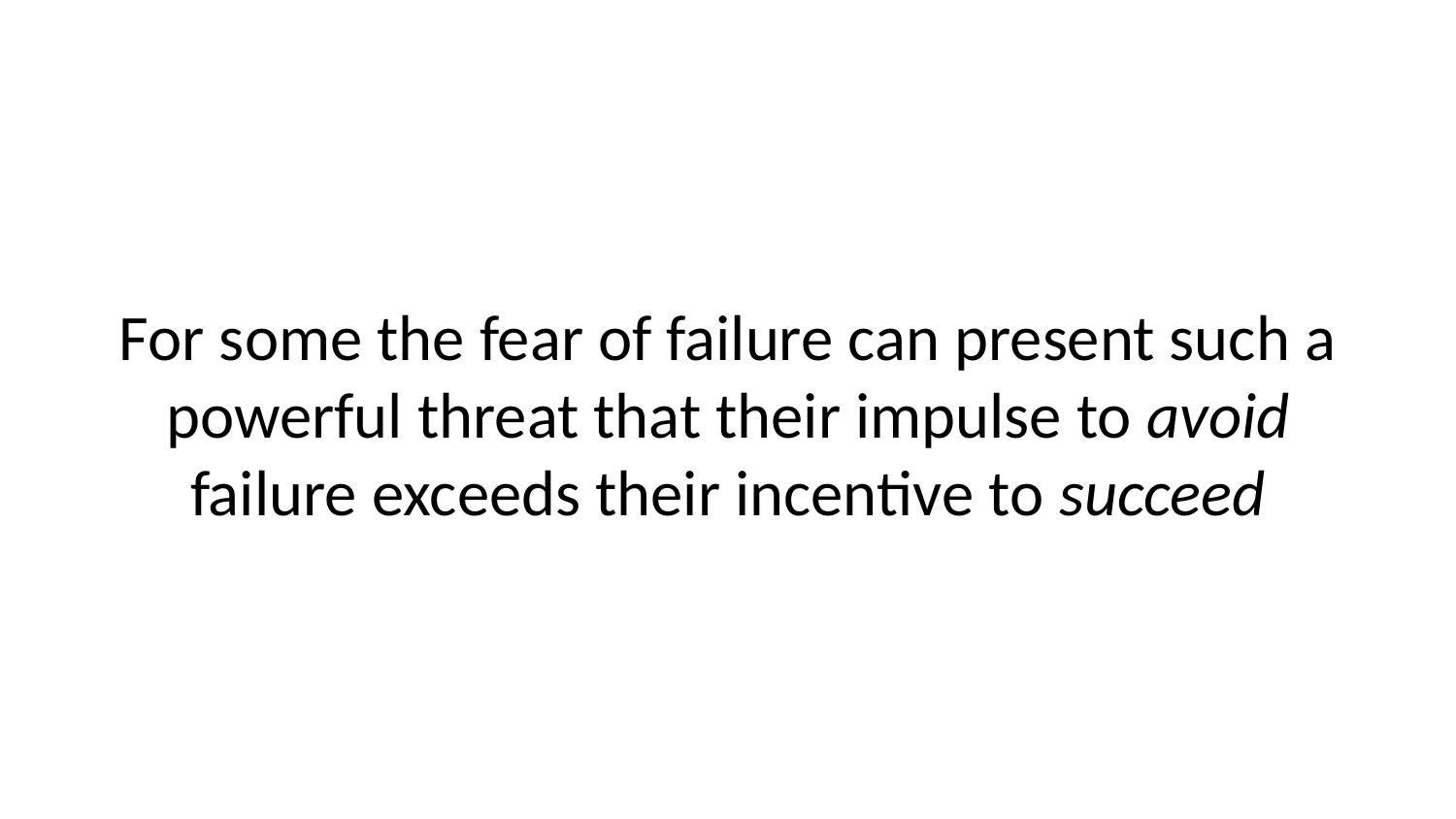

For some the fear of failure can present such a powerful threat that their impulse to avoid failure exceeds their incentive to succeed